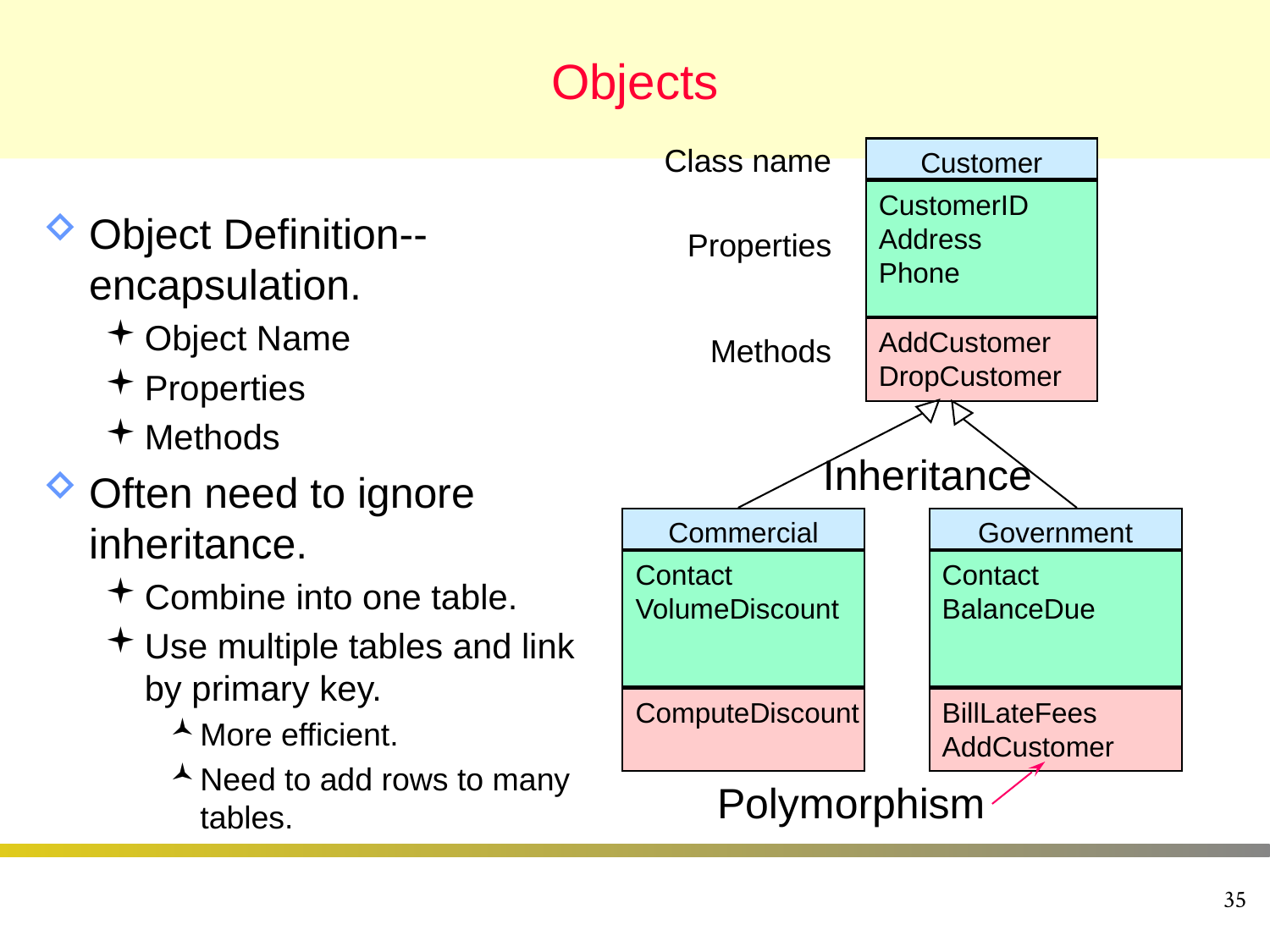

# Objects
Class name
Customer
CustomerID
Address
Phone
AddCustomer
DropCustomer
Object Definition--encapsulation.
Object Name
Properties
Methods
Often need to ignore inheritance.
Combine into one table.
Use multiple tables and link by primary key.
More efficient.
Need to add rows to many tables.

Properties
Methods

Inheritance
Commercial
Contact
VolumeDiscount
ComputeDiscount
Government
Contact
BalanceDue
BillLateFees
AddCustomer

Polymorphism
35